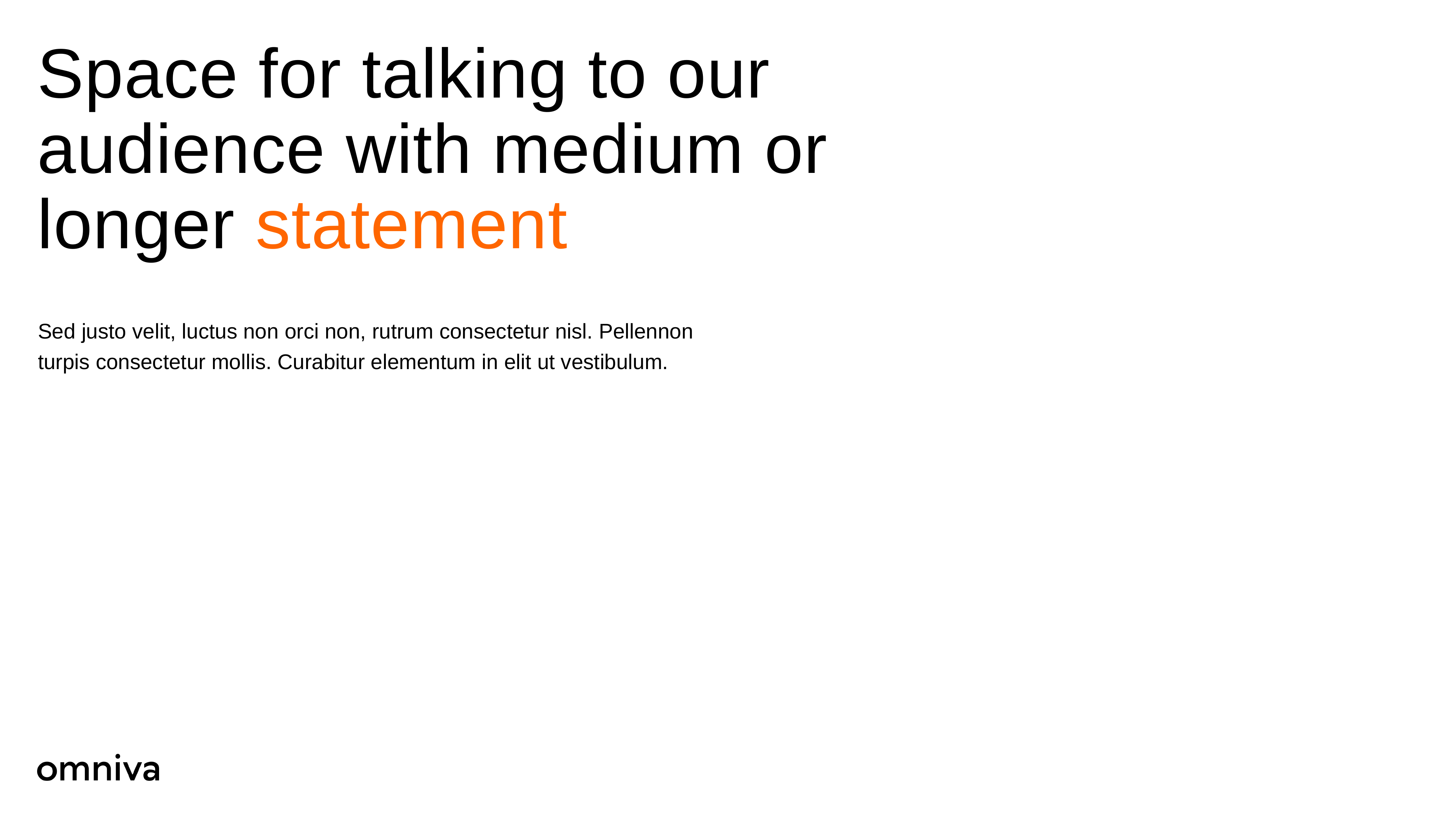

Space for talking to our audience with medium or longer statement
Sed justo velit, luctus non orci non, rutrum consectetur nisl. Pellennon
turpis consectetur mollis. Curabitur elementum in elit ut vestibulum.